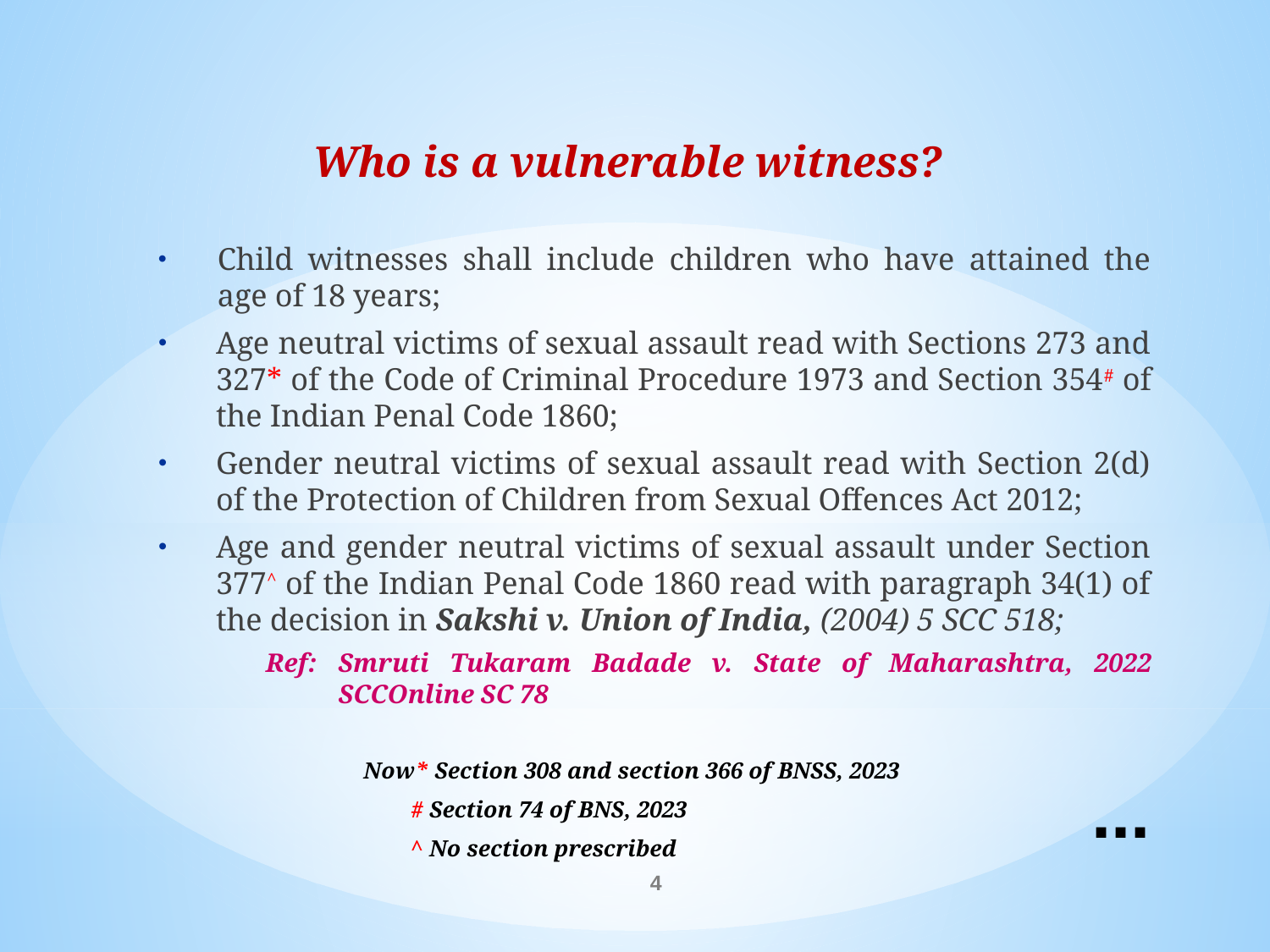

Who is a vulnerable witness?

Child witnesses shall include children who have attained the age of 18 years;
Age neutral victims of sexual assault read with Sections 273 and 327* of the Code of Criminal Procedure 1973 and Section 354# of the Indian Penal Code 1860;
Gender neutral victims of sexual assault read with Section 2(d) of the Protection of Children from Sexual Offences Act 2012;
Age and gender neutral victims of sexual assault under Section 377^ of the Indian Penal Code 1860 read with paragraph 34(1) of the decision in Sakshi v. Union of India, (2004) 5 SCC 518;
Ref: Smruti Tukaram Badade v. State of Maharashtra, 2022 SCCOnline SC 78

Now* Section 308 and section 366 of BNSS, 2023
        # Section 74 of BNS, 2023
        ^ No section prescribed

...
4